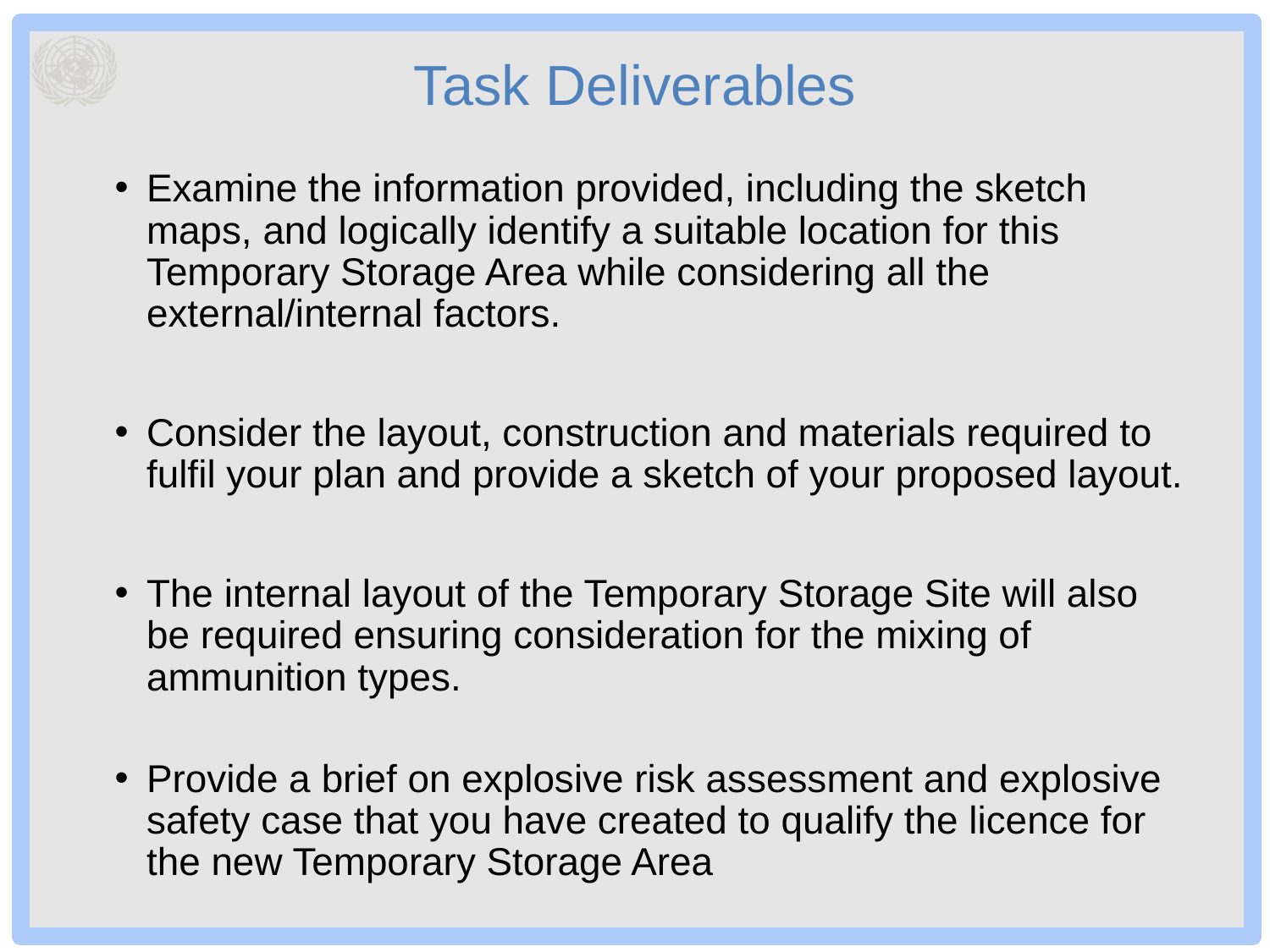

# Task Deliverables
Examine the information provided, including the sketch maps, and logically identify a suitable location for this Temporary Storage Area while considering all the external/internal factors.

Consider the layout, construction and materials required to fulfil your plan and provide a sketch of your proposed layout.

The internal layout of the Temporary Storage Site will also be required ensuring consideration for the mixing of ammunition types.
Provide a brief on explosive risk assessment and explosive safety case that you have created to qualify the licence for the new Temporary Storage Area